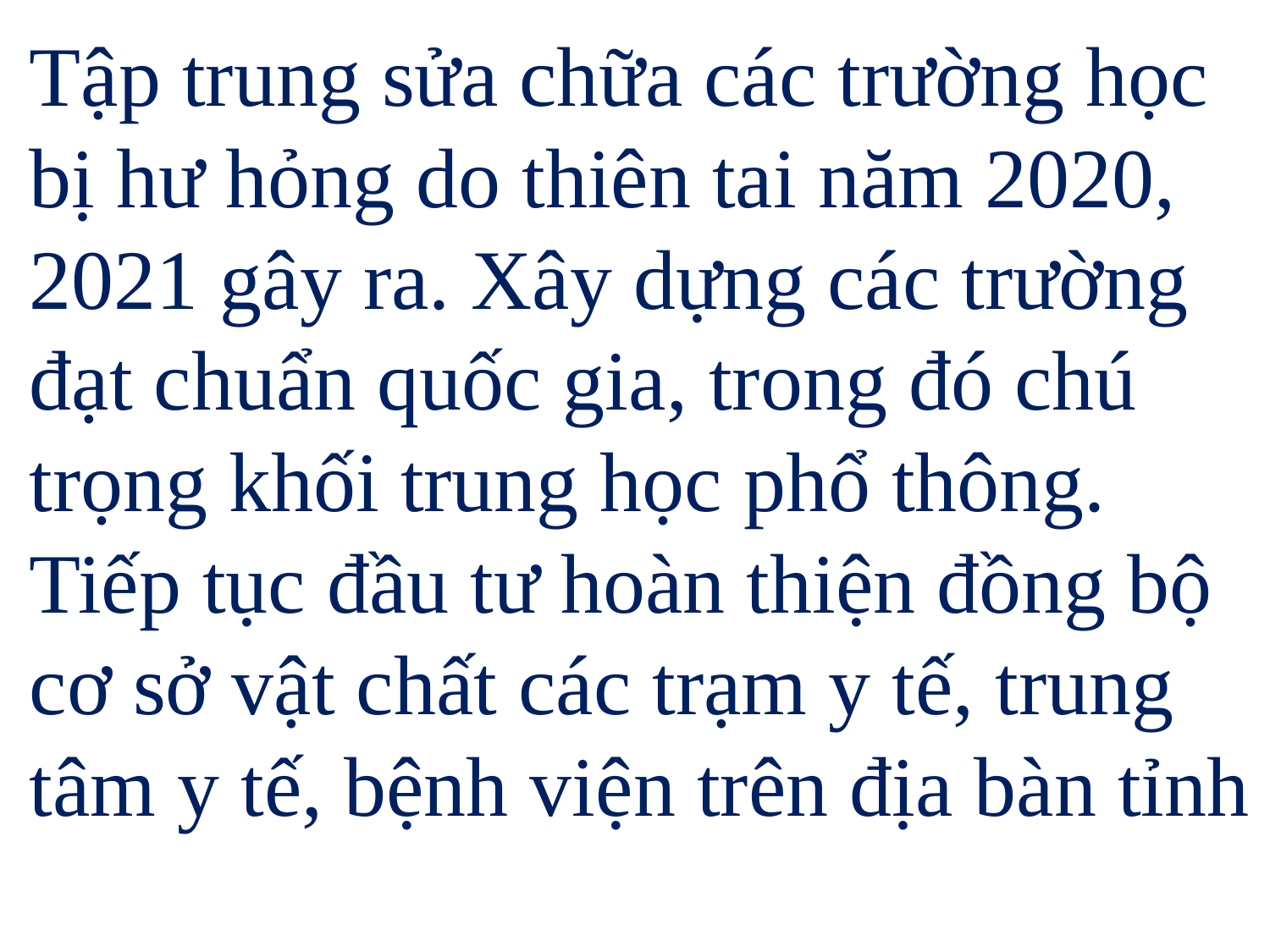

Tập trung sửa chữa các trường học bị hư hỏng do thiên tai năm 2020, 2021 gây ra. Xây dựng các trường đạt chuẩn quốc gia, trong đó chú trọng khối trung học phổ thông. Tiếp tục đầu tư hoàn thiện đồng bộ cơ sở vật chất các trạm y tế, trung tâm y tế, bệnh viện trên địa bàn tỉnh